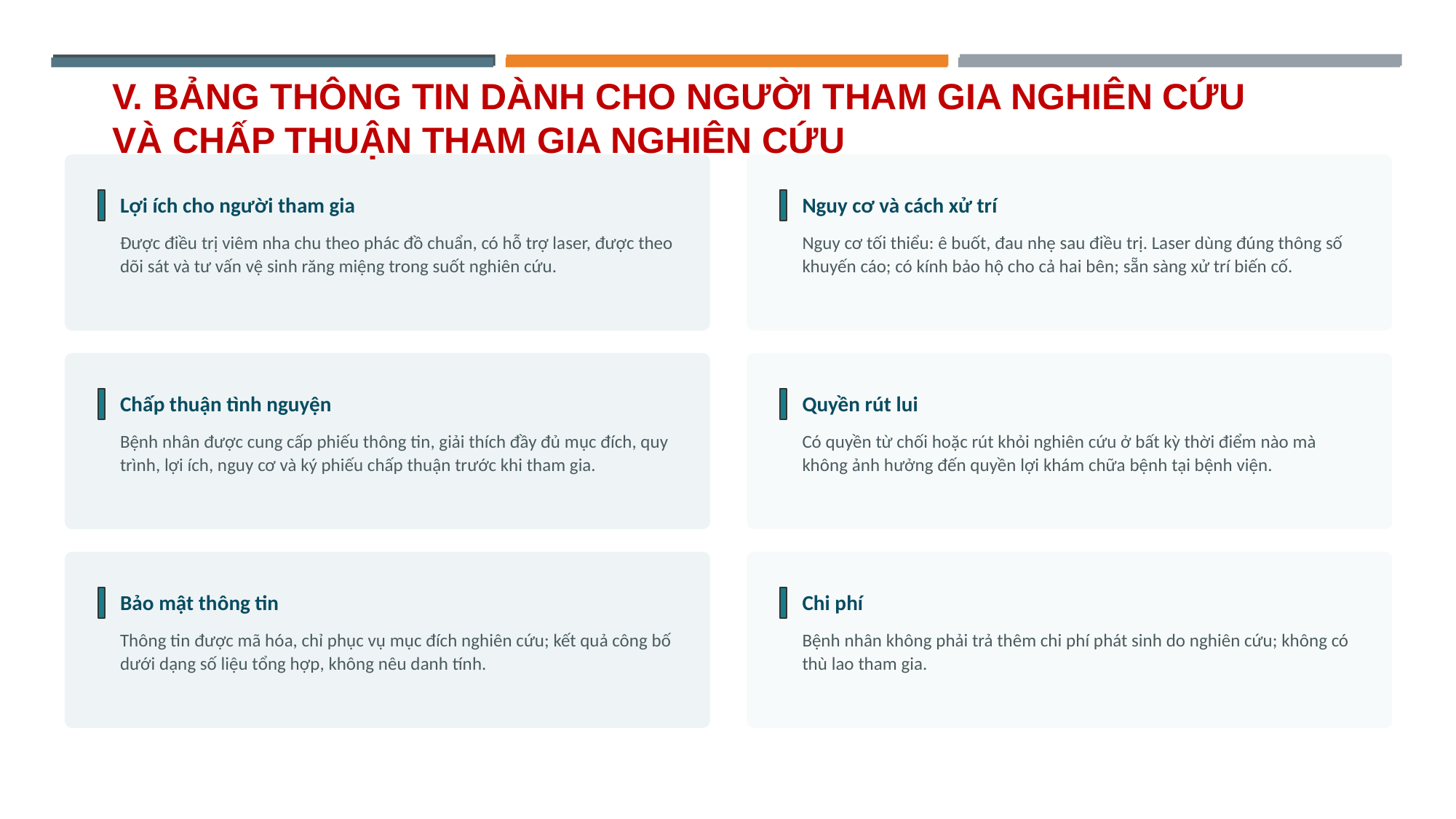

V. BẢNG THÔNG TIN DÀNH CHO NGƯỜI THAM GIA NGHIÊN CỨU VÀ CHẤP THUẬN THAM GIA NGHIÊN CỨU

Lợi ích cho người tham gia
Nguy cơ và cách xử trí

Được điều trị viêm nha chu theo phác đồ chuẩn, có hỗ trợ laser, được theo dõi sát và tư vấn vệ sinh răng miệng trong suốt nghiên cứu.
Nguy cơ tối thiểu: ê buốt, đau nhẹ sau điều trị. Laser dùng đúng thông số khuyến cáo; có kính bảo hộ cho cả hai bên; sẵn sàng xử trí biến cố.

Chấp thuận tình nguyện
Quyền rút lui

Bệnh nhân được cung cấp phiếu thông tin, giải thích đầy đủ mục đích, quy trình, lợi ích, nguy cơ và ký phiếu chấp thuận trước khi tham gia.
Có quyền từ chối hoặc rút khỏi nghiên cứu ở bất kỳ thời điểm nào mà không ảnh hưởng đến quyền lợi khám chữa bệnh tại bệnh viện.

Bảo mật thông tin
Chi phí

Thông tin được mã hóa, chỉ phục vụ mục đích nghiên cứu; kết quả công bố dưới dạng số liệu tổng hợp, không nêu danh tính.
Bệnh nhân không phải trả thêm chi phí phát sinh do nghiên cứu; không có thù lao tham gia.